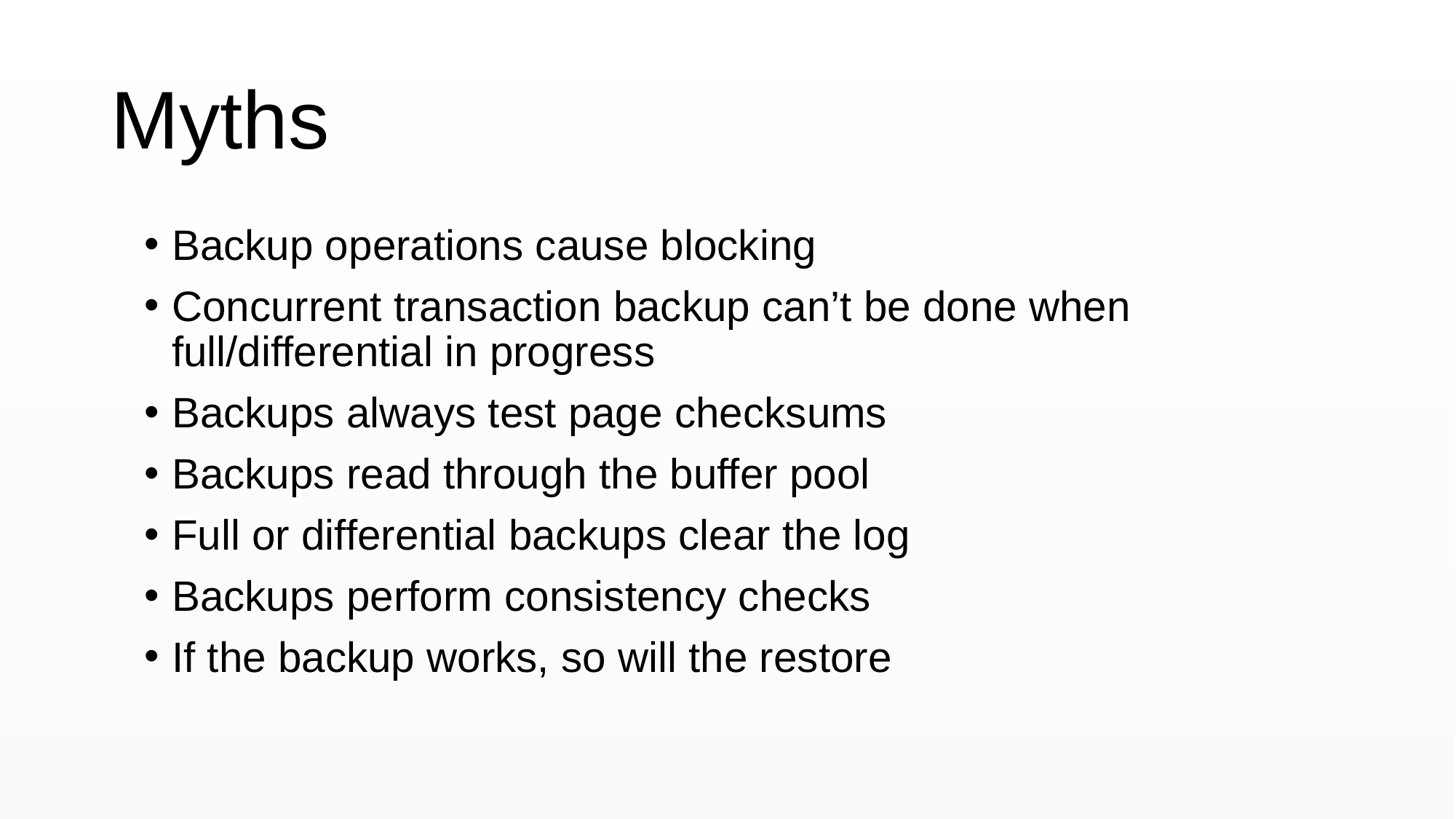

# Myths
Backup operations cause blocking
Concurrent transaction backup can’t be done when full/differential in progress
Backups always test page checksums
Backups read through the buffer pool
Full or differential backups clear the log
Backups perform consistency checks
If the backup works, so will the restore